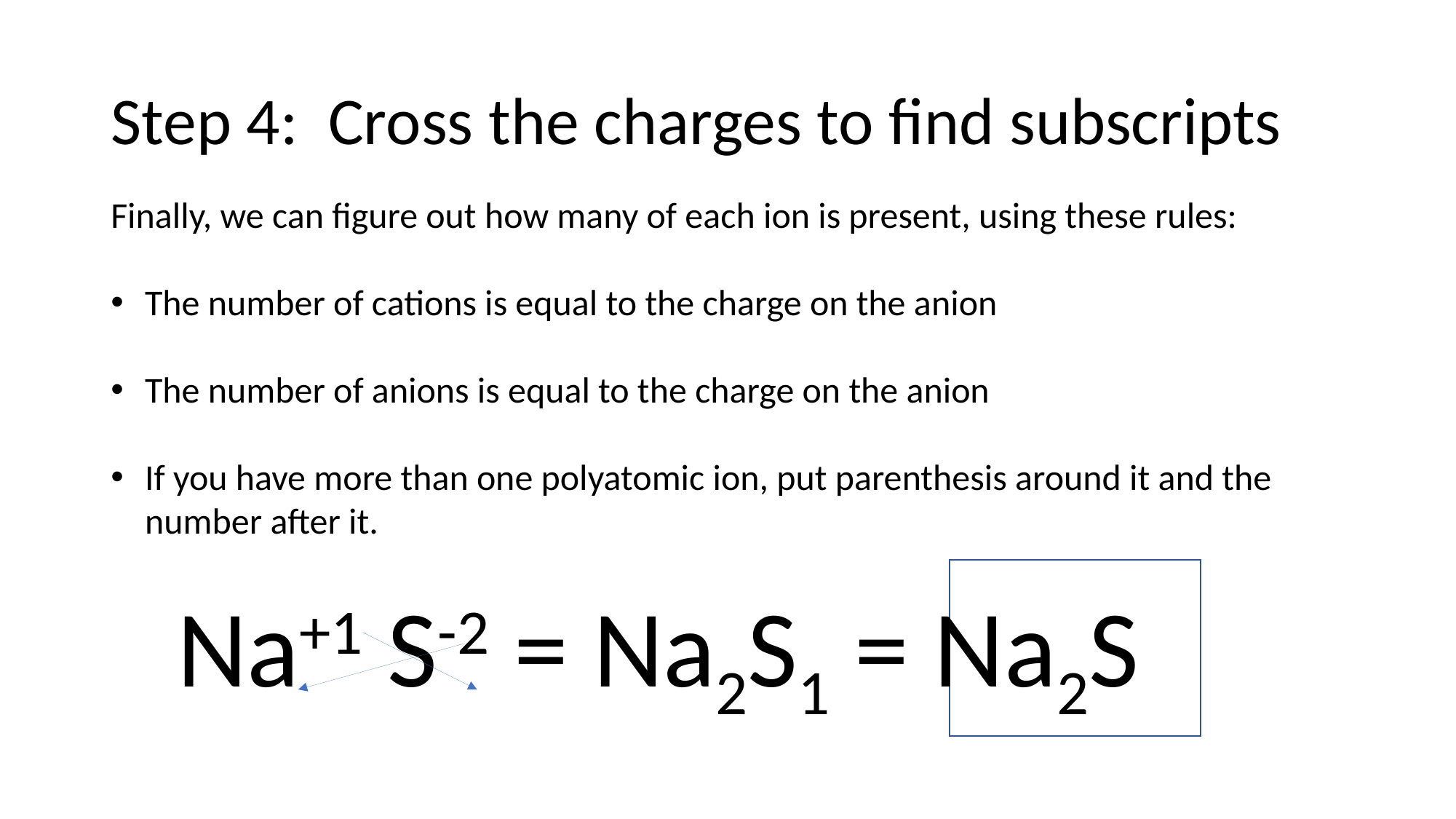

# Step 4:  Cross the charges to find subscripts
Finally, we can figure out how many of each ion is present, using these rules:

The number of cations is equal to the charge on the anion

The number of anions is equal to the charge on the anion

If you have more than one polyatomic ion, put parenthesis around it and the number after it.

Na+1 S-2 = Na2S1 = Na2S